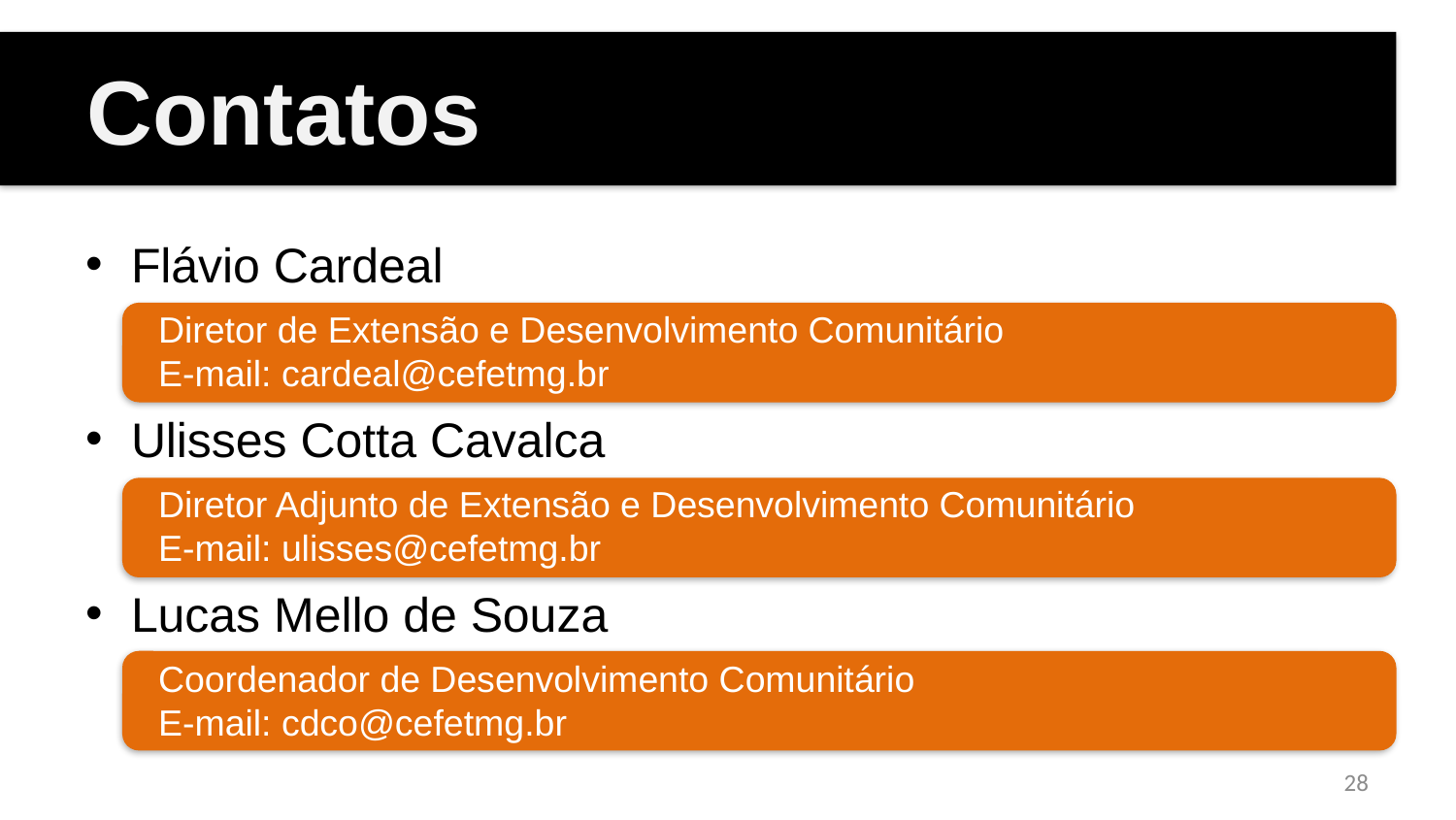

Contatos
Flávio Cardeal

Diretor de Extensão e Desenvolvimento Comunitário
E-mail: cardeal@cefetmg.br

Ulisses Cotta Cavalca

Diretor Adjunto de Extensão e Desenvolvimento Comunitário
E-mail: ulisses@cefetmg.br

Lucas Mello de Souza

Coordenador de Desenvolvimento Comunitário
E-mail: cdco@cefetmg.br

28